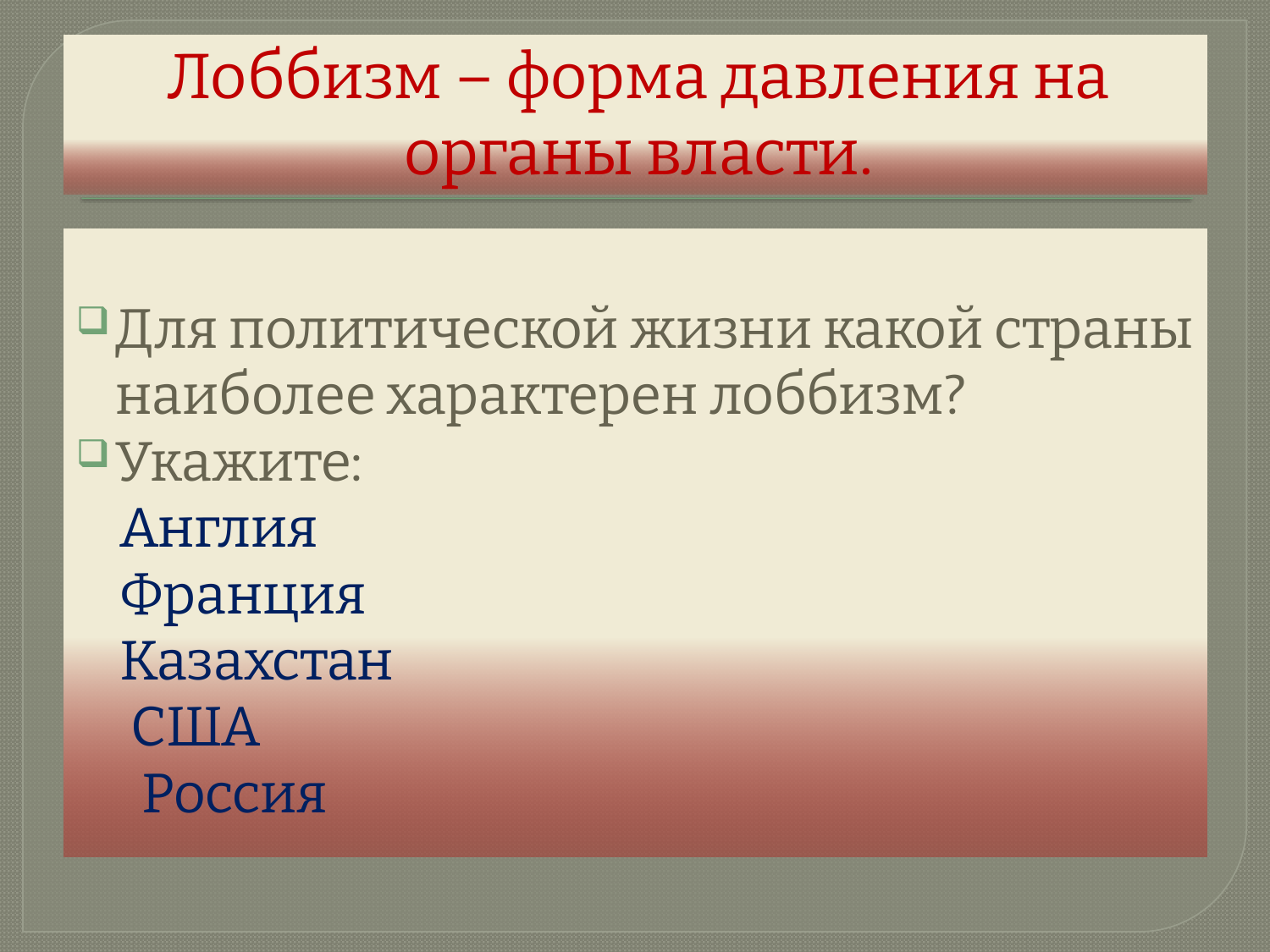

# Лоббизм – форма давления на органы власти.

Для политической жизни какой страны наиболее характерен лоббизм?
Укажите:
    Англия
    Франция
    Казахстан
     США
      Россия